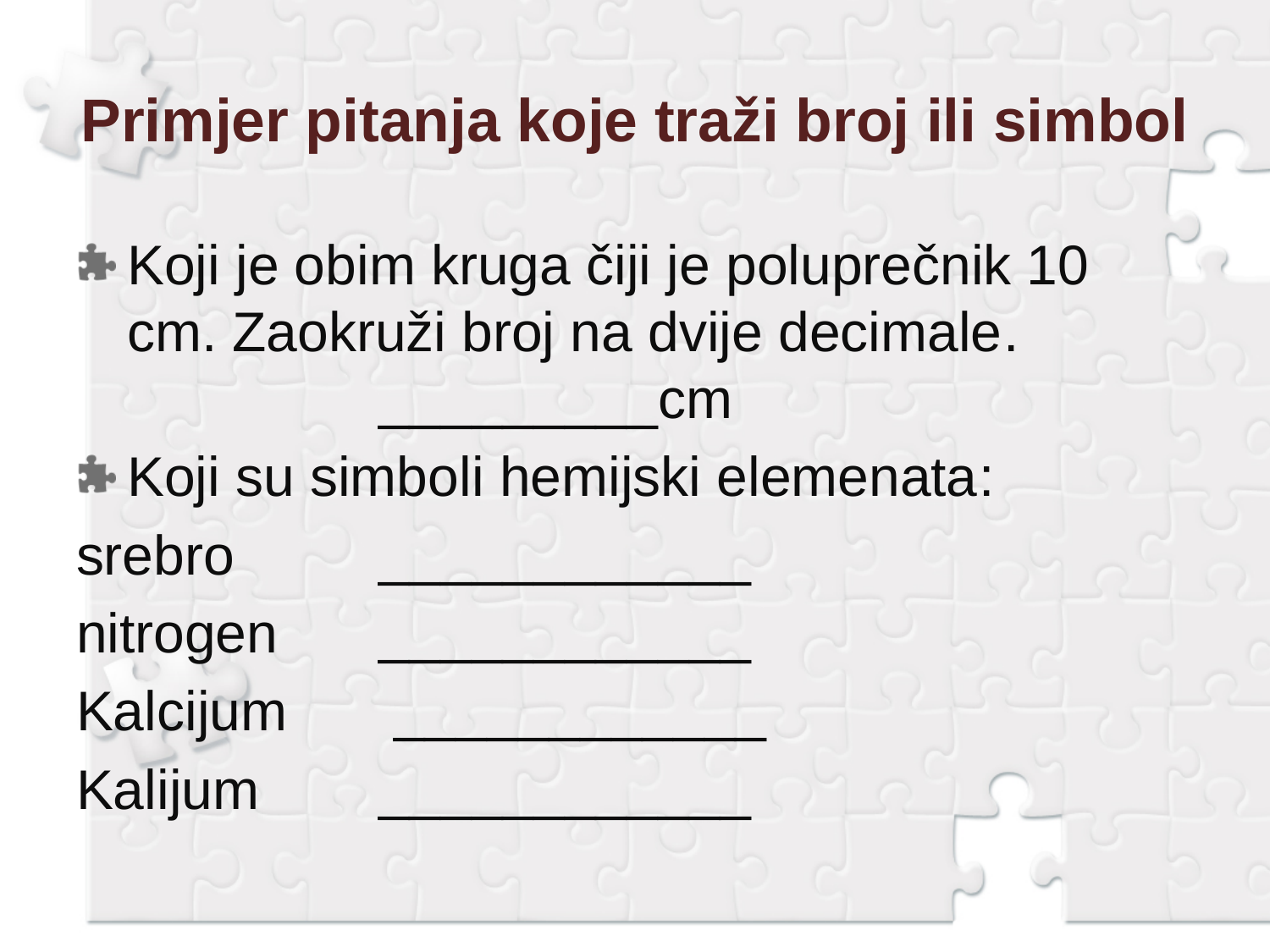

# Primjer pitanja koje traži broj ili simbol
Koji je obim kruga čiji je poluprečnik 10 cm. Zaokruži broj na dvije decimale.          	 							_________cm
Koji su simboli hemijski elemenata:
srebro     	____________
nitrogen    	____________
Kalcijum    	 ____________
Kalijum     	____________